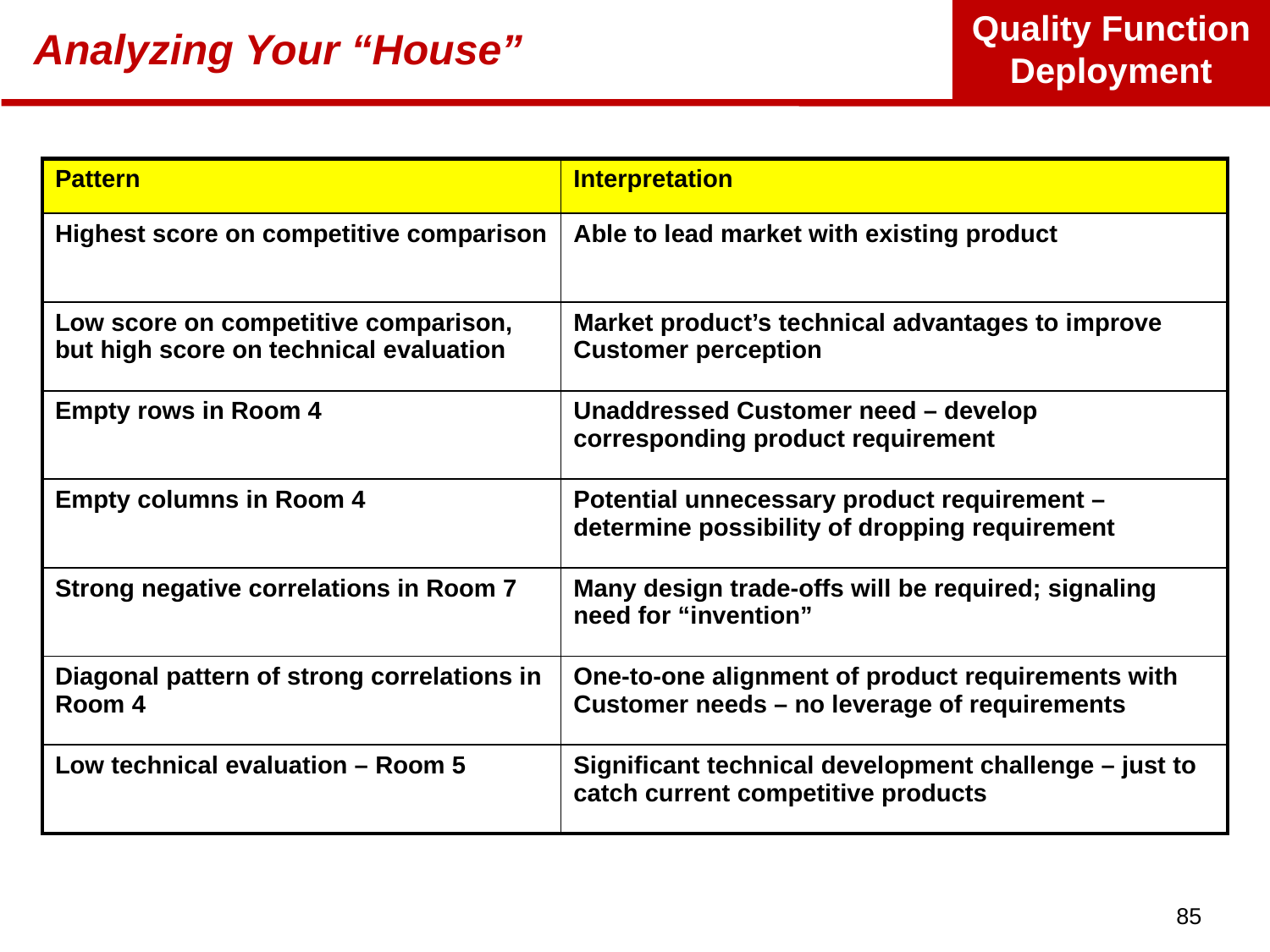

# Analyzing Your “House”
| Pattern | Interpretation |
| --- | --- |
| Highest score on competitive comparison | Able to lead market with existing product |
| Low score on competitive comparison, but high score on technical evaluation | Market product’s technical advantages to improve Customer perception |
| Empty rows in Room 4 | Unaddressed Customer need – develop corresponding product requirement |
| Empty columns in Room 4 | Potential unnecessary product requirement – determine possibility of dropping requirement |
| Strong negative correlations in Room 7 | Many design trade-offs will be required; signaling need for “invention” |
| Diagonal pattern of strong correlations in Room 4 | One-to-one alignment of product requirements with Customer needs – no leverage of requirements |
| Low technical evaluation – Room 5 | Significant technical development challenge – just to catch current competitive products |